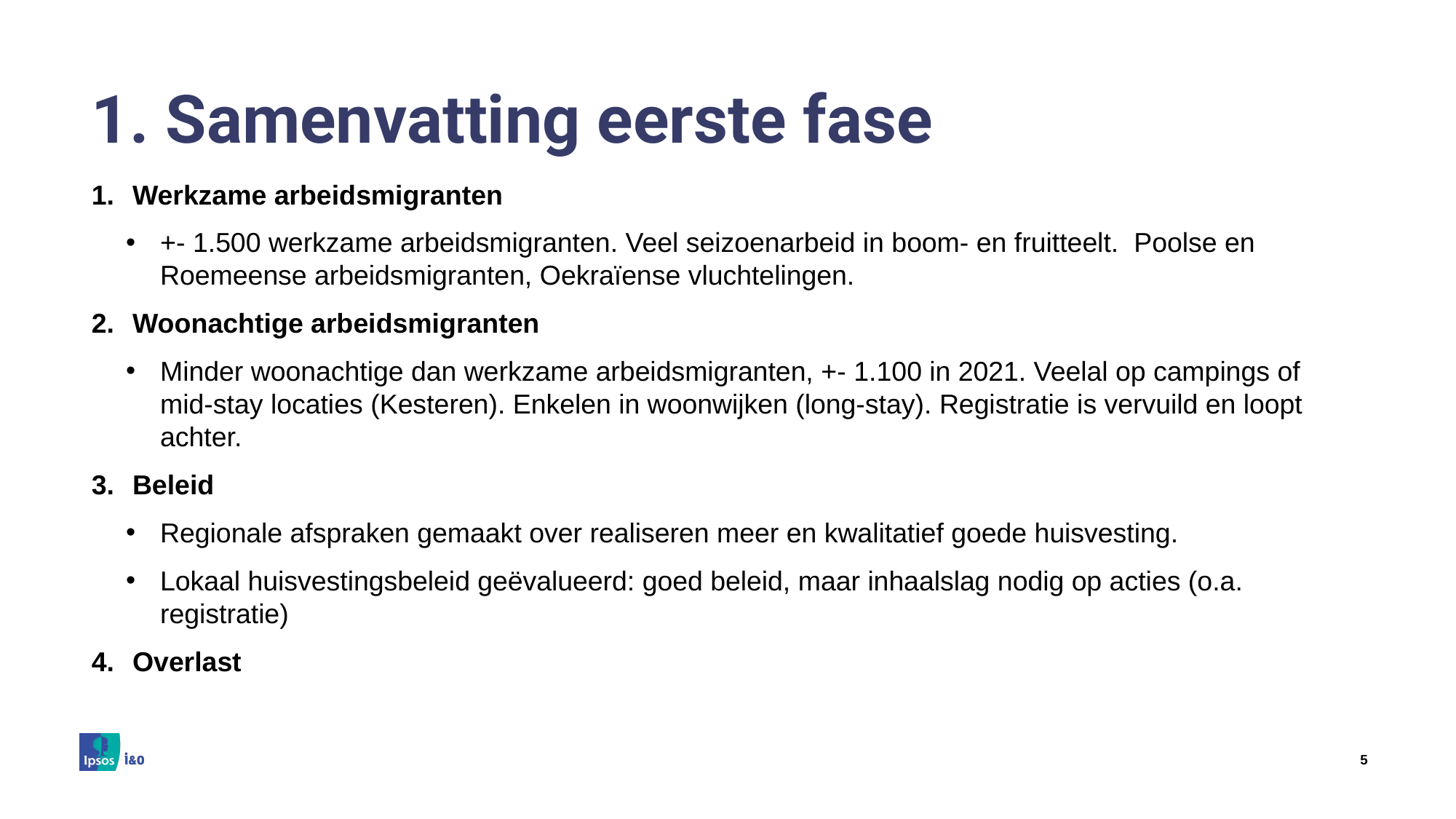

# 1. Samenvatting eerste fase
Werkzame arbeidsmigranten
+- 1.500 werkzame arbeidsmigranten. Veel seizoenarbeid in boom- en fruitteelt.  Poolse en Roemeense arbeidsmigranten, Oekraïense vluchtelingen.
Woonachtige arbeidsmigranten
Minder woonachtige dan werkzame arbeidsmigranten, +- 1.100 in 2021. Veelal op campings of mid-stay locaties (Kesteren). Enkelen in woonwijken (long-stay). Registratie is vervuild en loopt achter.
Beleid
Regionale afspraken gemaakt over realiseren meer en kwalitatief goede huisvesting.
Lokaal huisvestingsbeleid geëvalueerd: goed beleid, maar inhaalslag nodig op acties (o.a. registratie)
Overlast

5